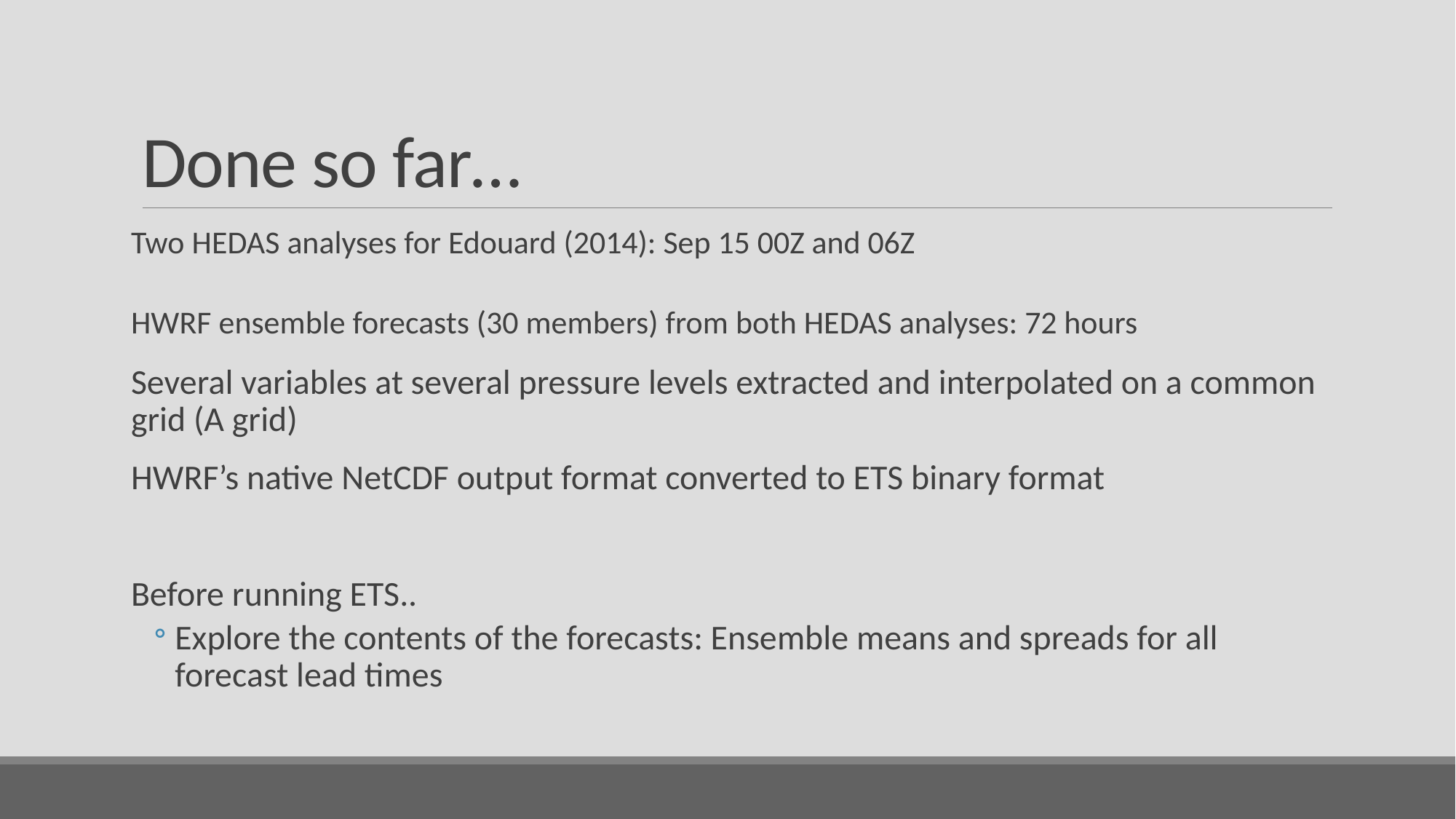

# Done so far…
Two HEDAS analyses for Edouard (2014): Sep 15 00Z and 06Z

HWRF ensemble forecasts (30 members) from both HEDAS analyses: 72 hours
Several variables at several pressure levels extracted and interpolated on a common grid (A grid)
HWRF’s native NetCDF output format converted to ETS binary format

Before running ETS..
Explore the contents of the forecasts: Ensemble means and spreads for all forecast lead times